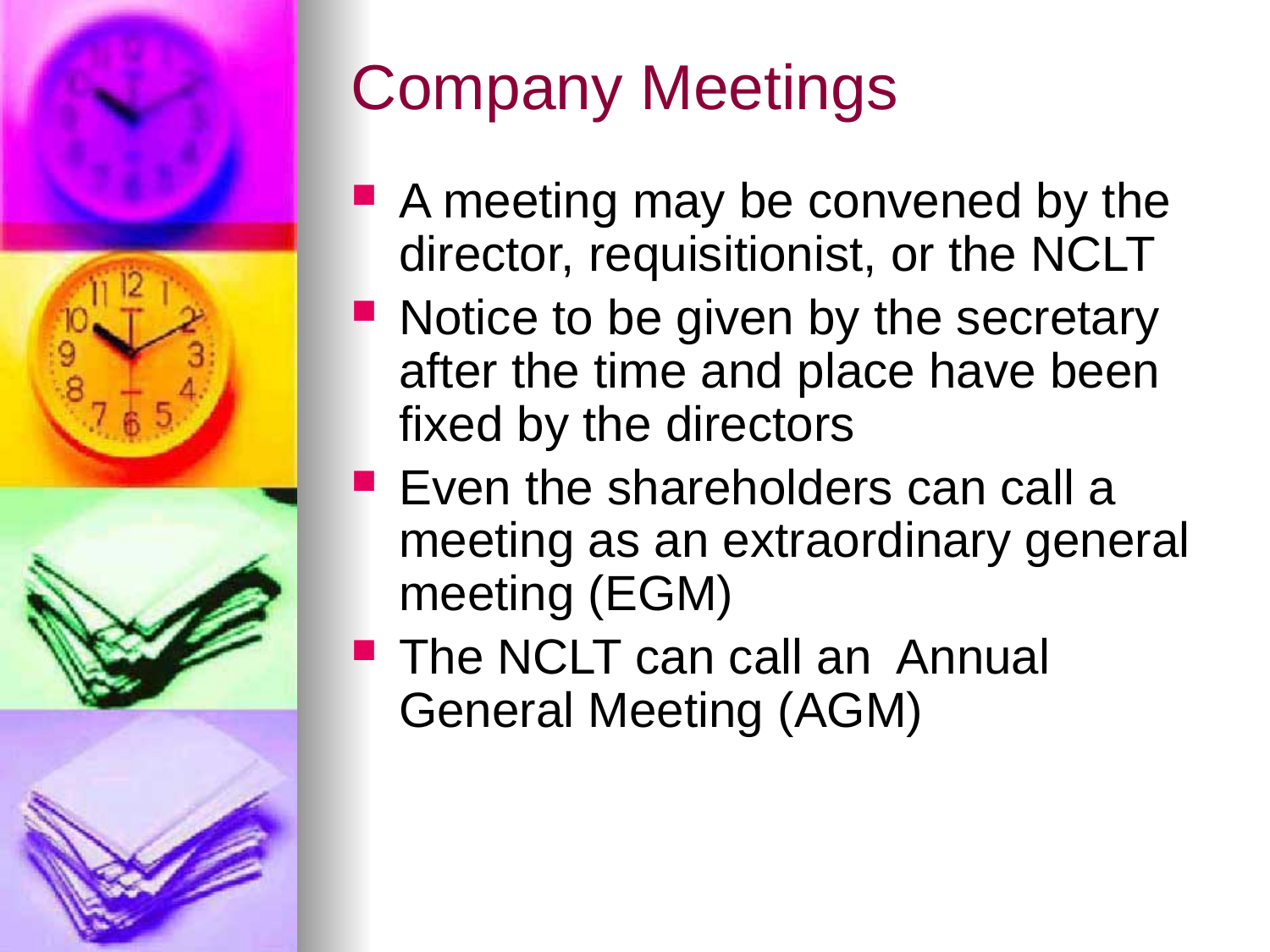

# Company Meetings
A meeting may be convened by the director, requisitionist, or the NCLT
Notice to be given by the secretary after the time and place have been fixed by the directors
Even the shareholders can call a meeting as an extraordinary general meeting (EGM)
The NCLT can call an  Annual General Meeting (AGM)